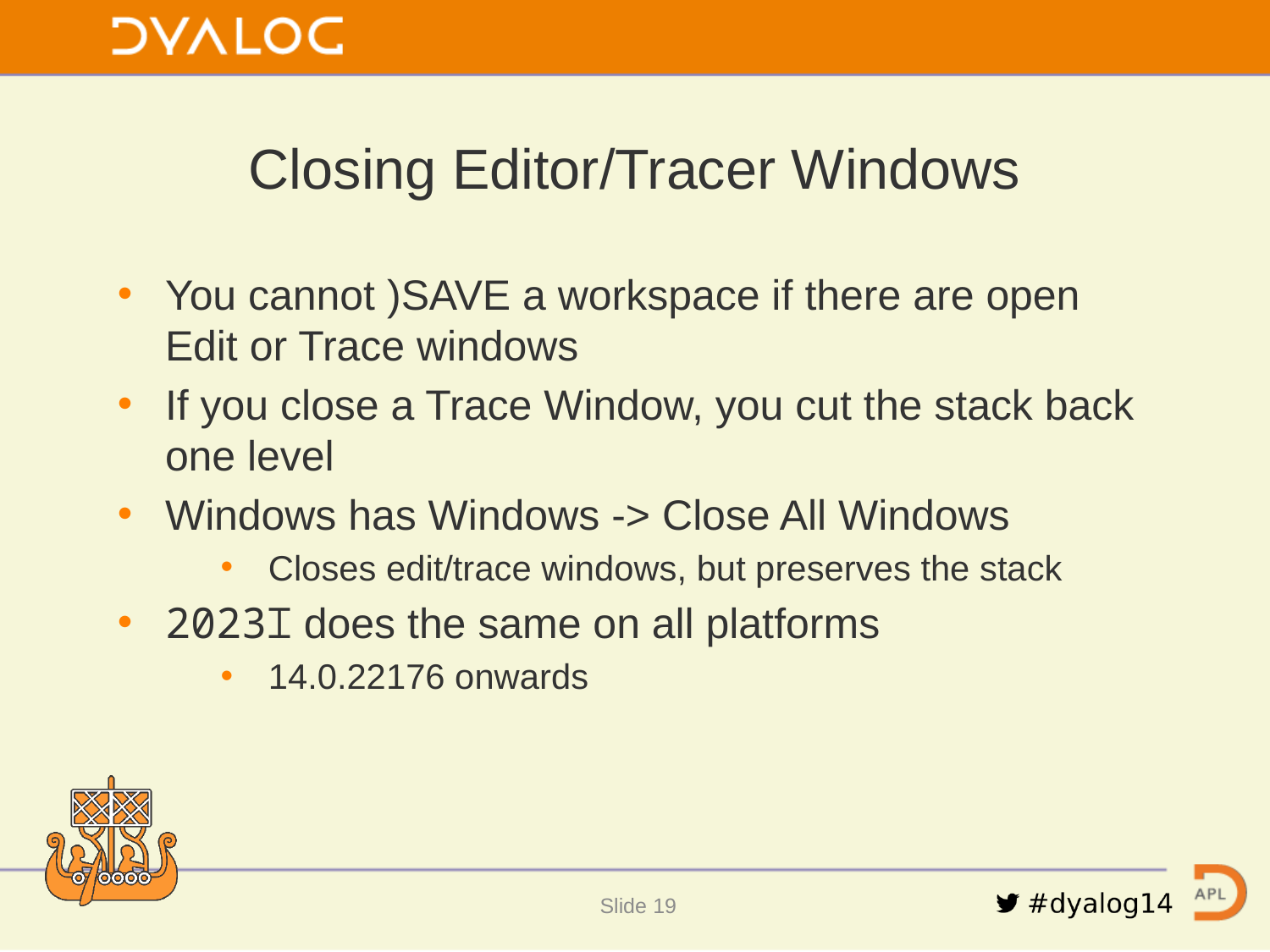

Closing Editor/Tracer Windows

You cannot )SAVE a workspace if there are open Edit or Trace windows
If you close a Trace Window, you cut the stack back one level
Windows has Windows -> Close All Windows
Closes edit/trace windows, but preserves the stack
2023⌶ does the same on all platforms
14.0.22176 onwards
Slide 19